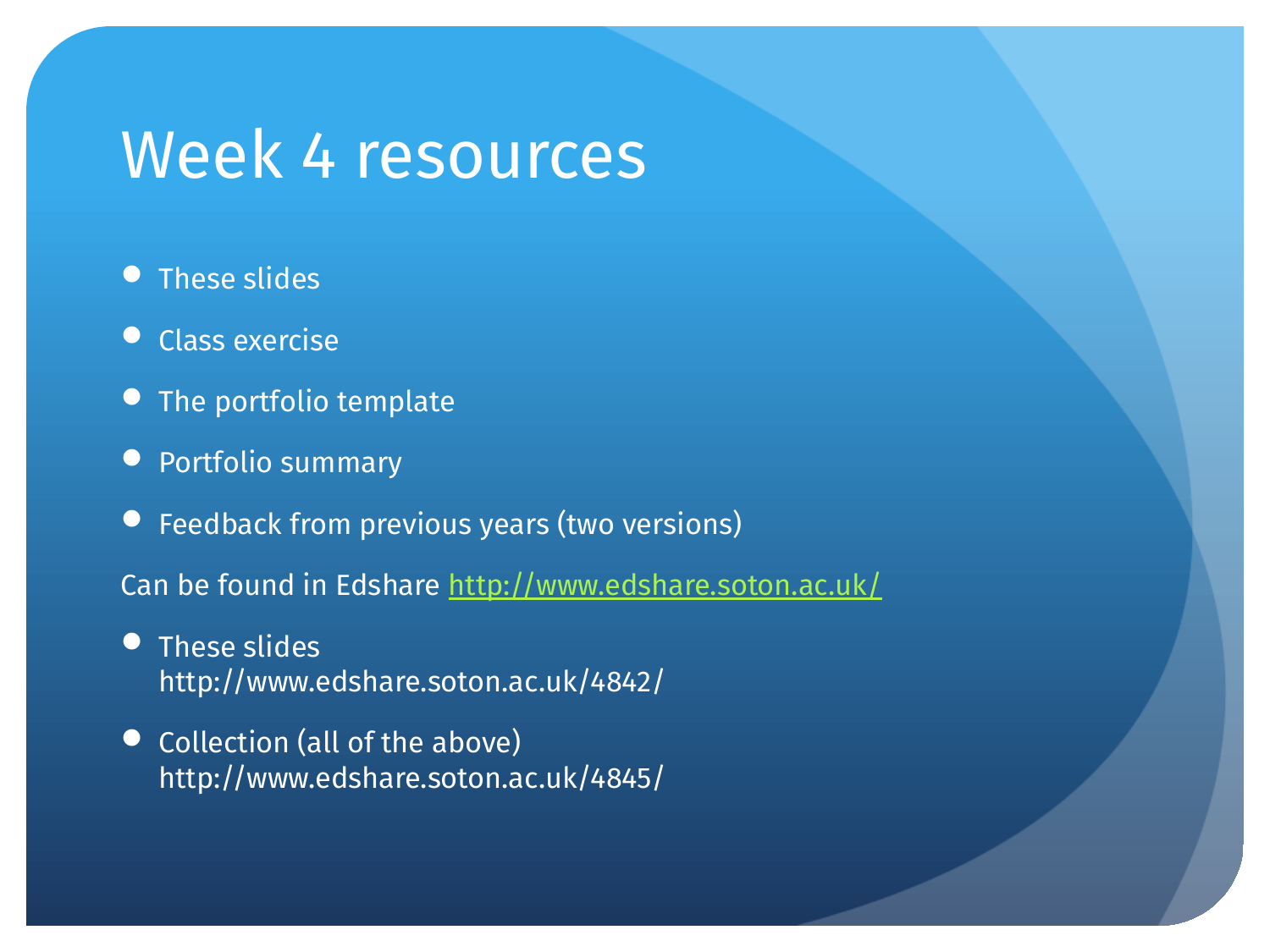

# Week 4 resources
These slides
Class exercise
The portfolio template
Portfolio summary
Feedback from previous years (two versions)
Can be found in Edshare http://www.edshare.soton.ac.uk/
These slides
http://www.edshare.soton.ac.uk/4842/
Collection (all of the above)
http://www.edshare.soton.ac.uk/4845/